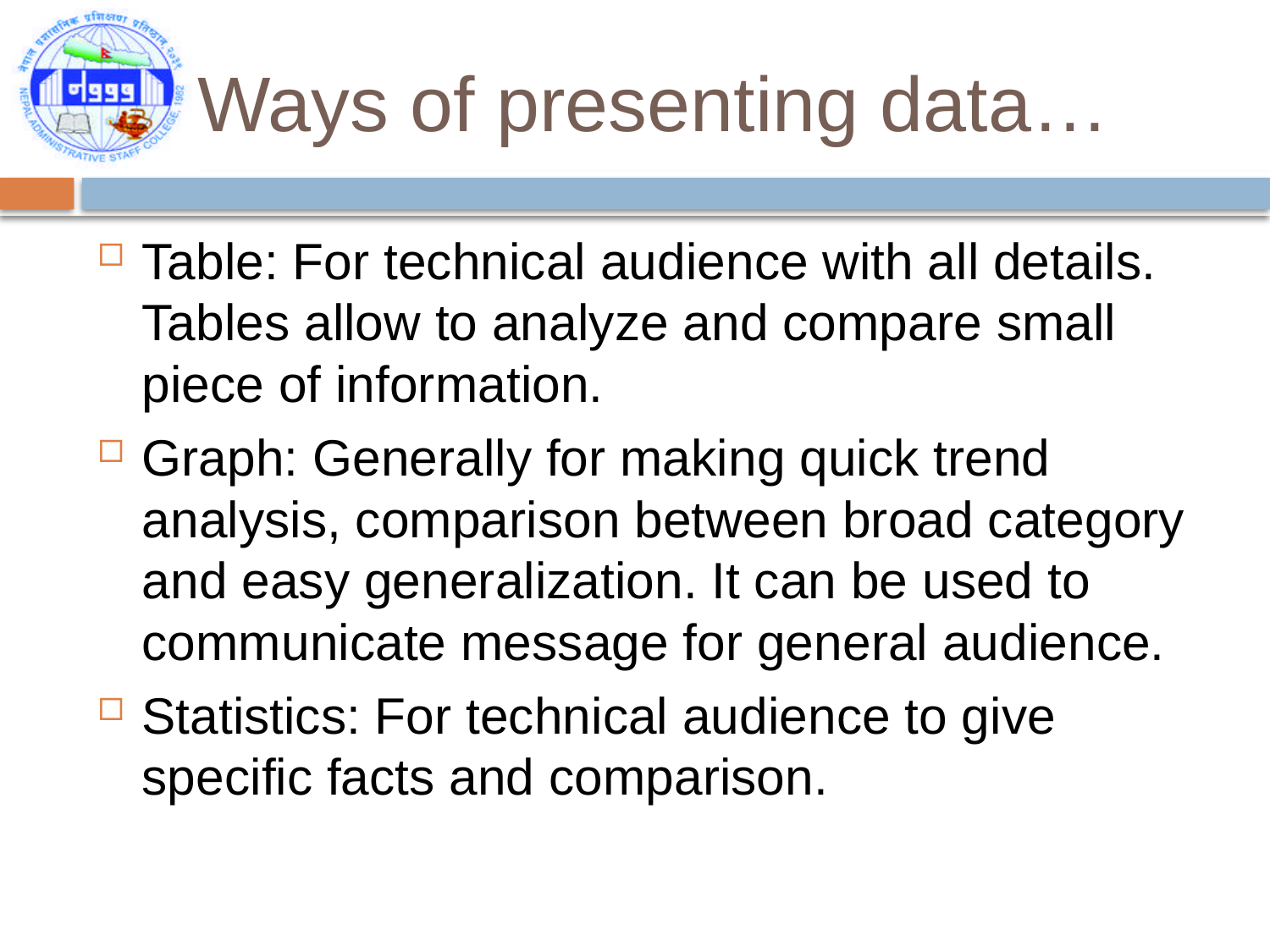

# Ways of presenting data…
Table: For technical audience with all details. Tables allow to analyze and compare small piece of information.
Graph: Generally for making quick trend analysis, comparison between broad category and easy generalization. It can be used to communicate message for general audience.
Statistics: For technical audience to give specific facts and comparison.